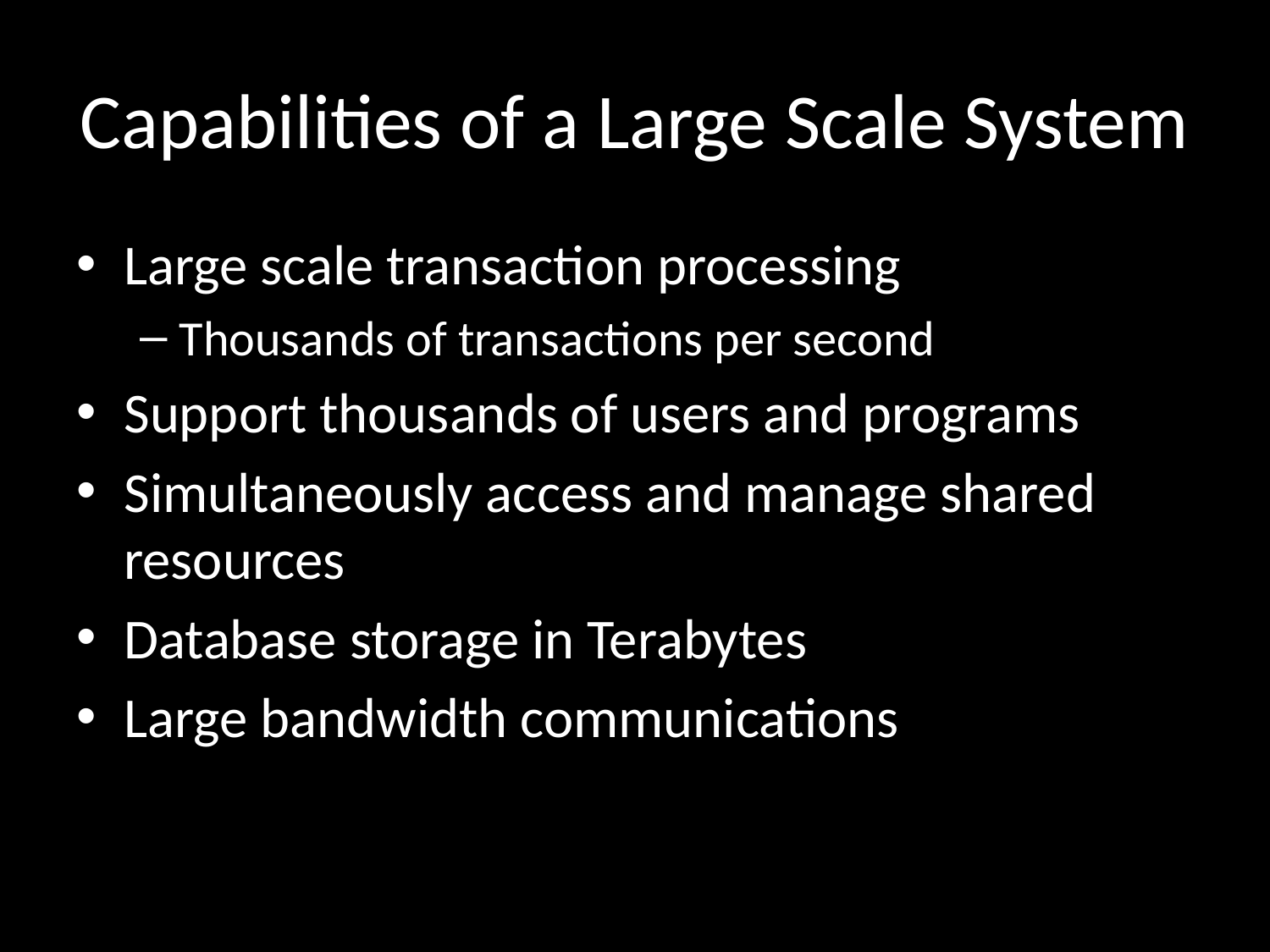

# Capabilities of a Large Scale System
Large scale transaction processing
Thousands of transactions per second
Support thousands of users and programs
Simultaneously access and manage shared resources
Database storage in Terabytes
Large bandwidth communications